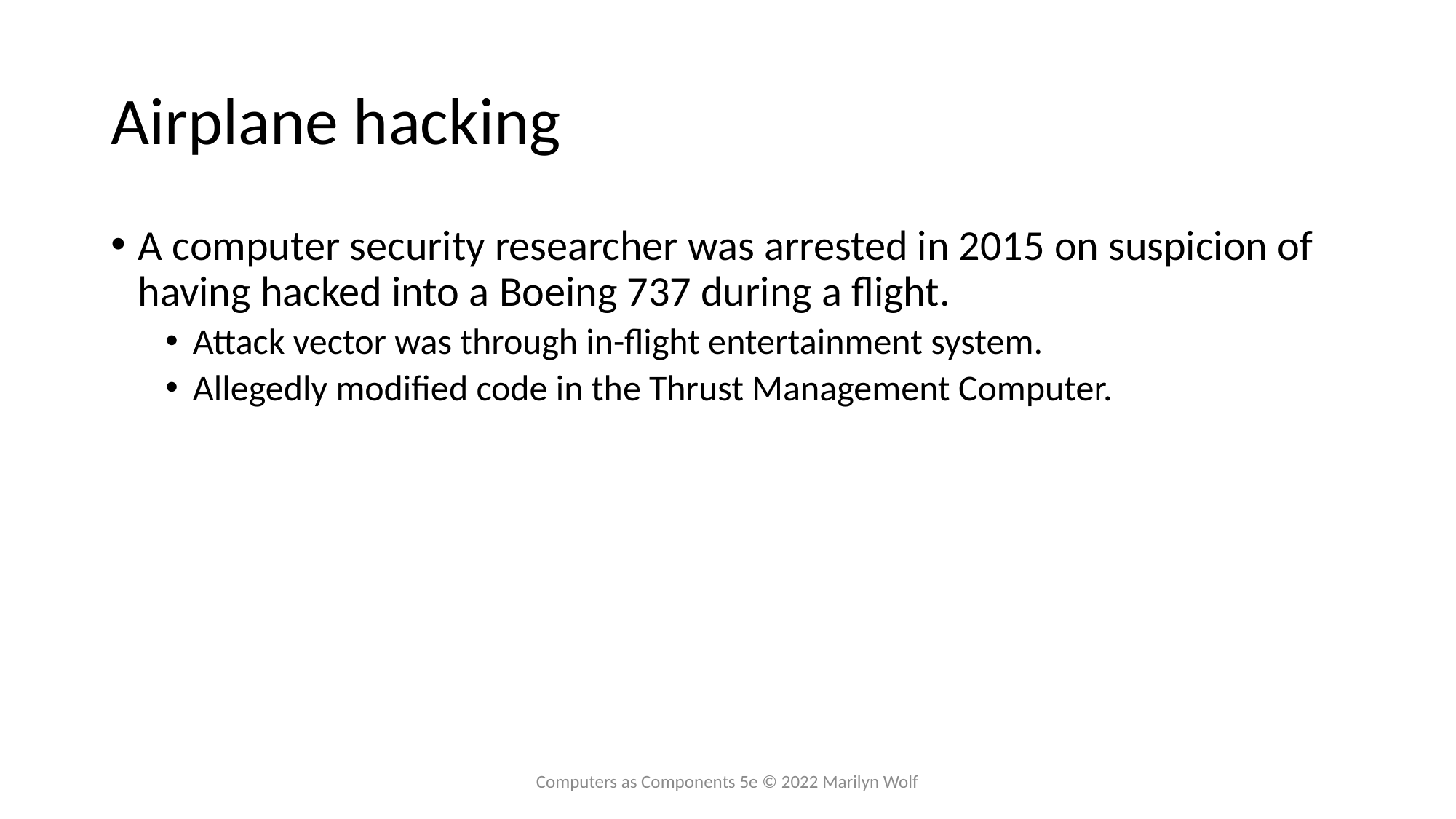

# Airplane hacking
A computer security researcher was arrested in 2015 on suspicion of having hacked into a Boeing 737 during a flight.
Attack vector was through in-flight entertainment system.
Allegedly modified code in the Thrust Management Computer.
Computers as Components 5e © 2022 Marilyn Wolf